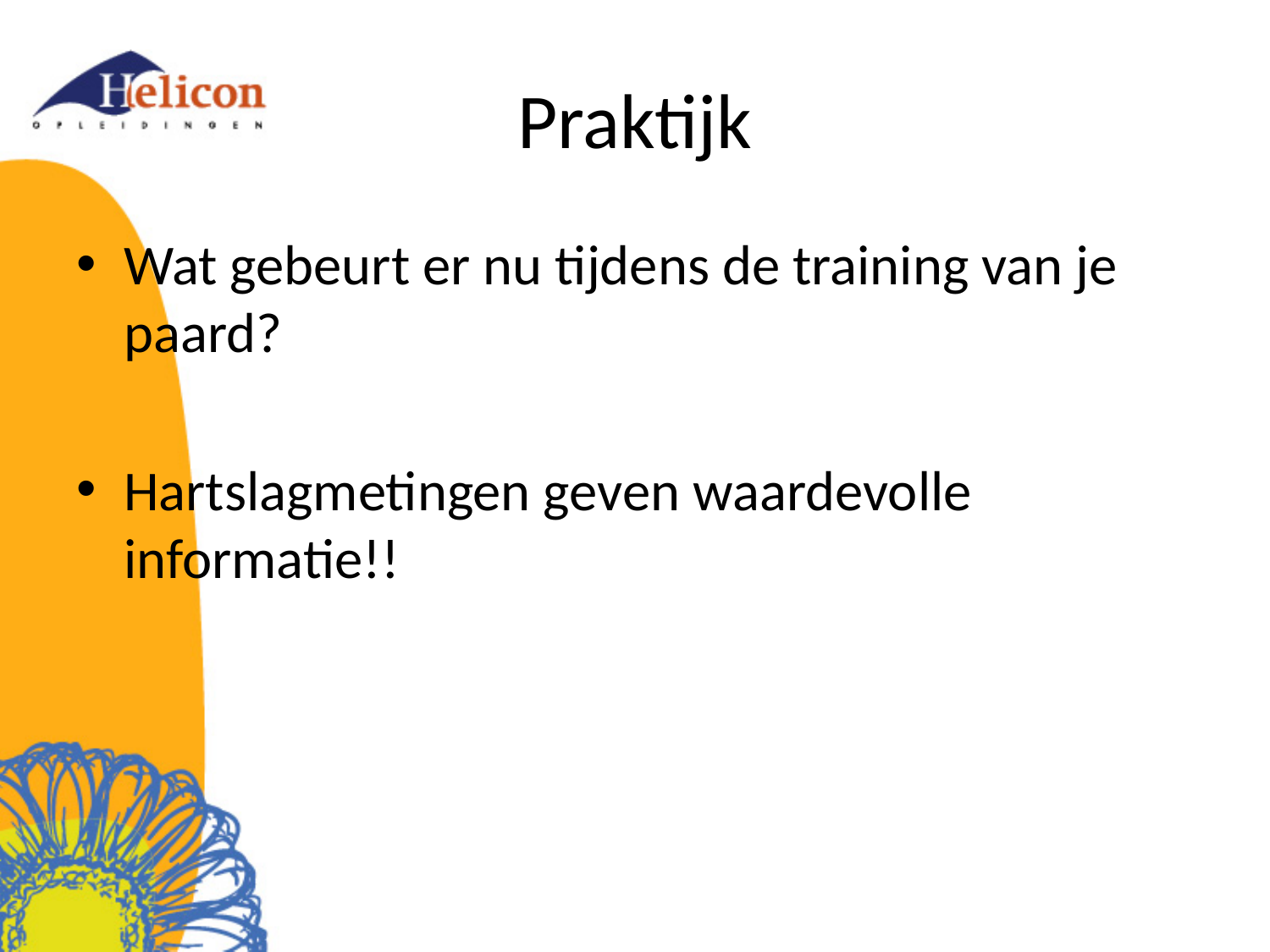

# Praktijk
Wat gebeurt er nu tijdens de training van je paard?

Hartslagmetingen geven waardevolle informatie!!